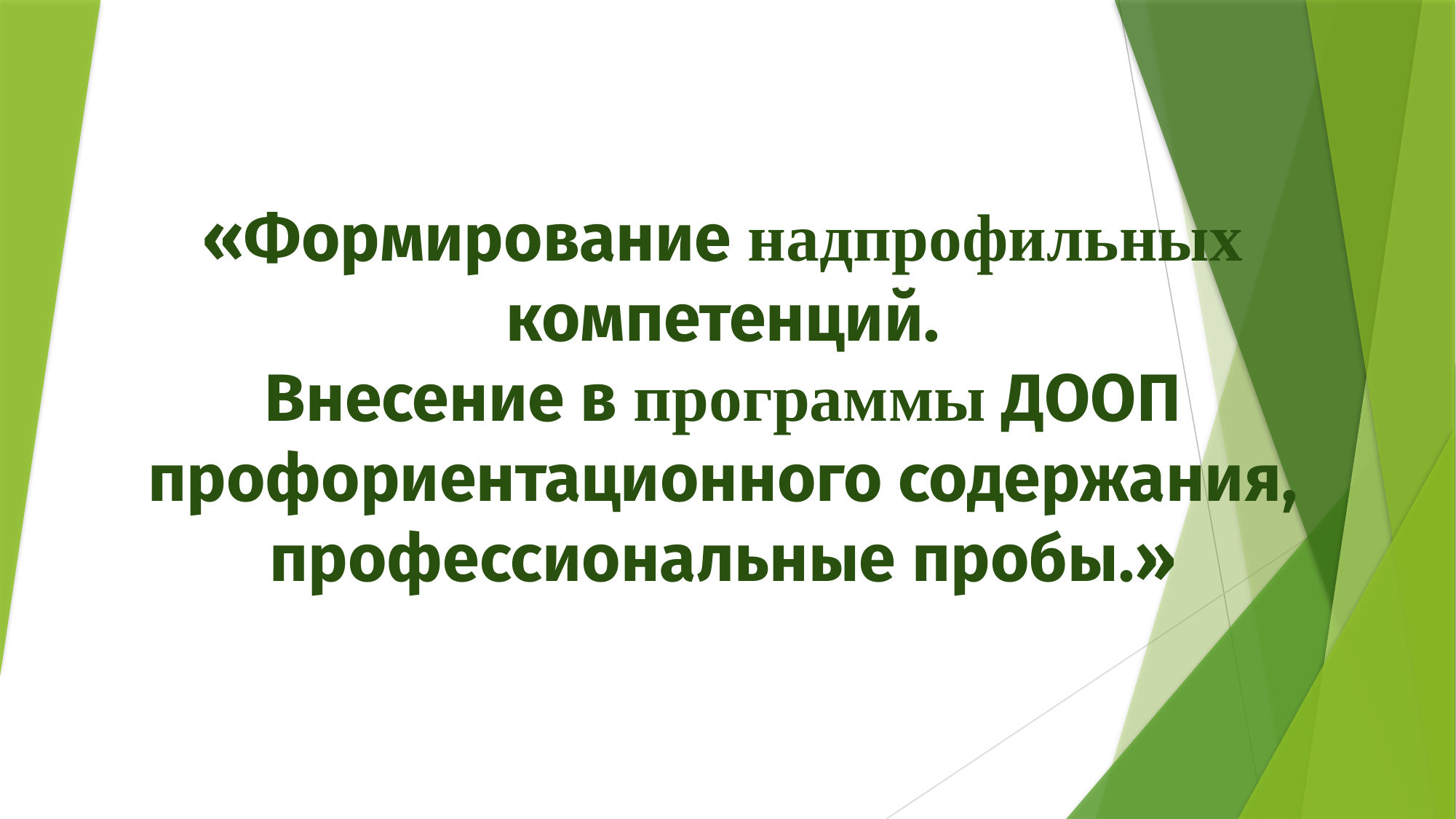

# «Формирование надпрофильных компетенций. Внесение в программы ДООП профориентационного содержания, профессиональные пробы.»